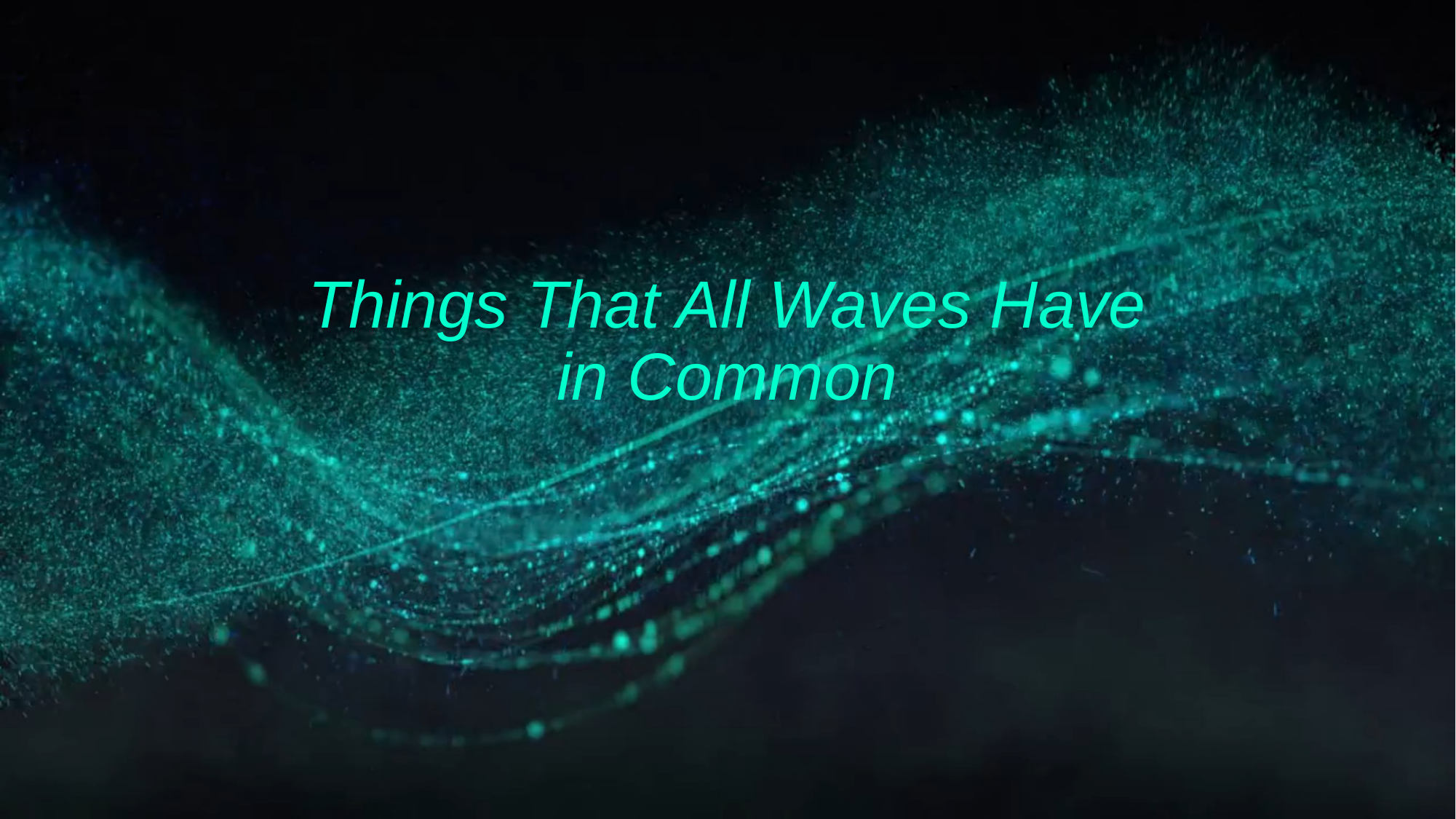

# Things That All Waves Have in Common